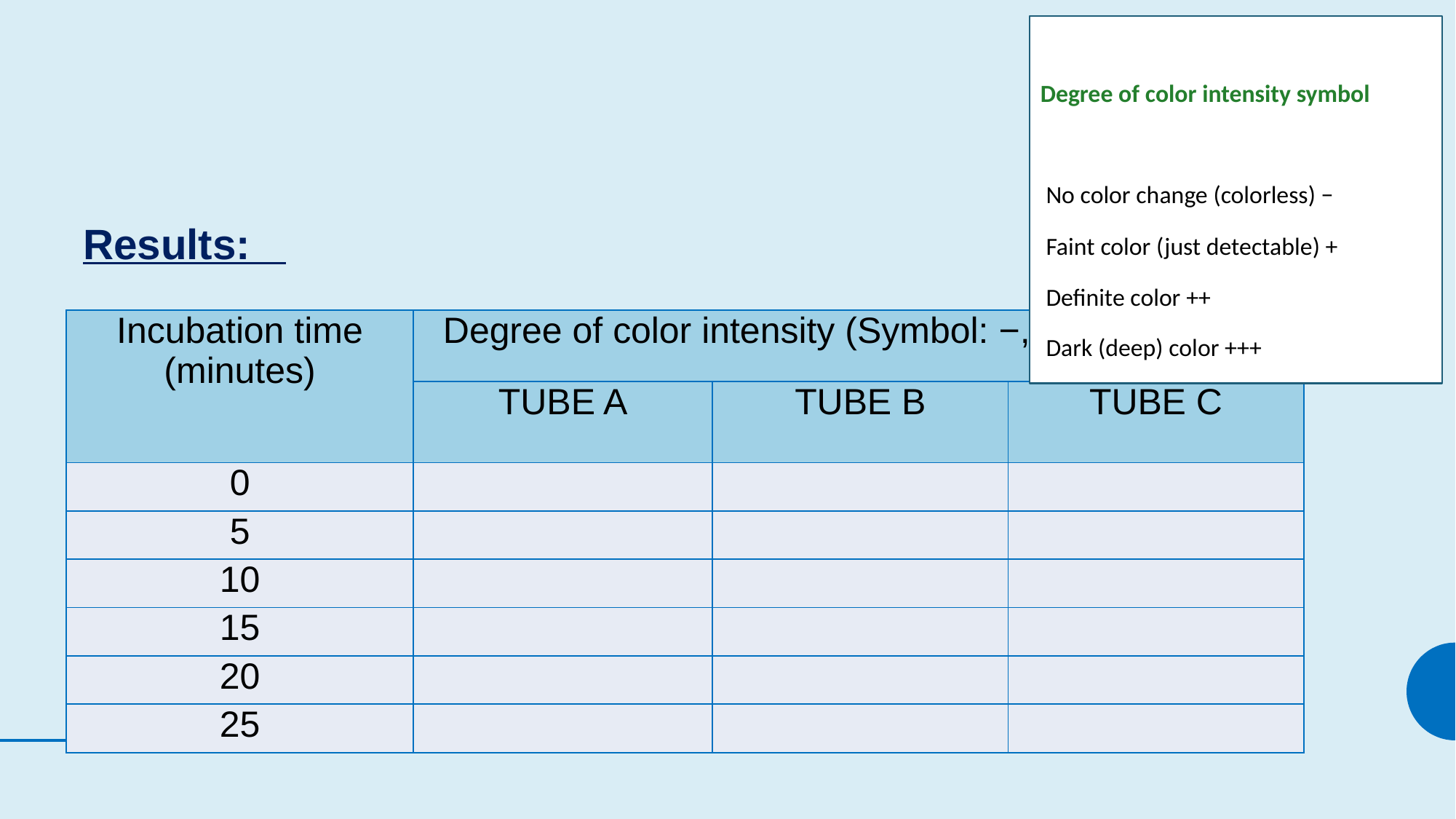

Degree of color intensity symbol

 No color change (colorless) −
 Faint color (just detectable) +
 Definite color ++
 Dark (deep) color +++
Results:

| Incubation time (minutes) | Degree of color intensity (Symbol: −, +, ++ or +++) |  |  |
| --- | --- | --- | --- |
|  | TUBE A | TUBE B | TUBE C |
| 0 |  |  |  |
| 5 |  |  |  |
| 10 |  |  |  |
| 15 |  |  |  |
| 20 |  |  |  |
| 25 |  |  |  |